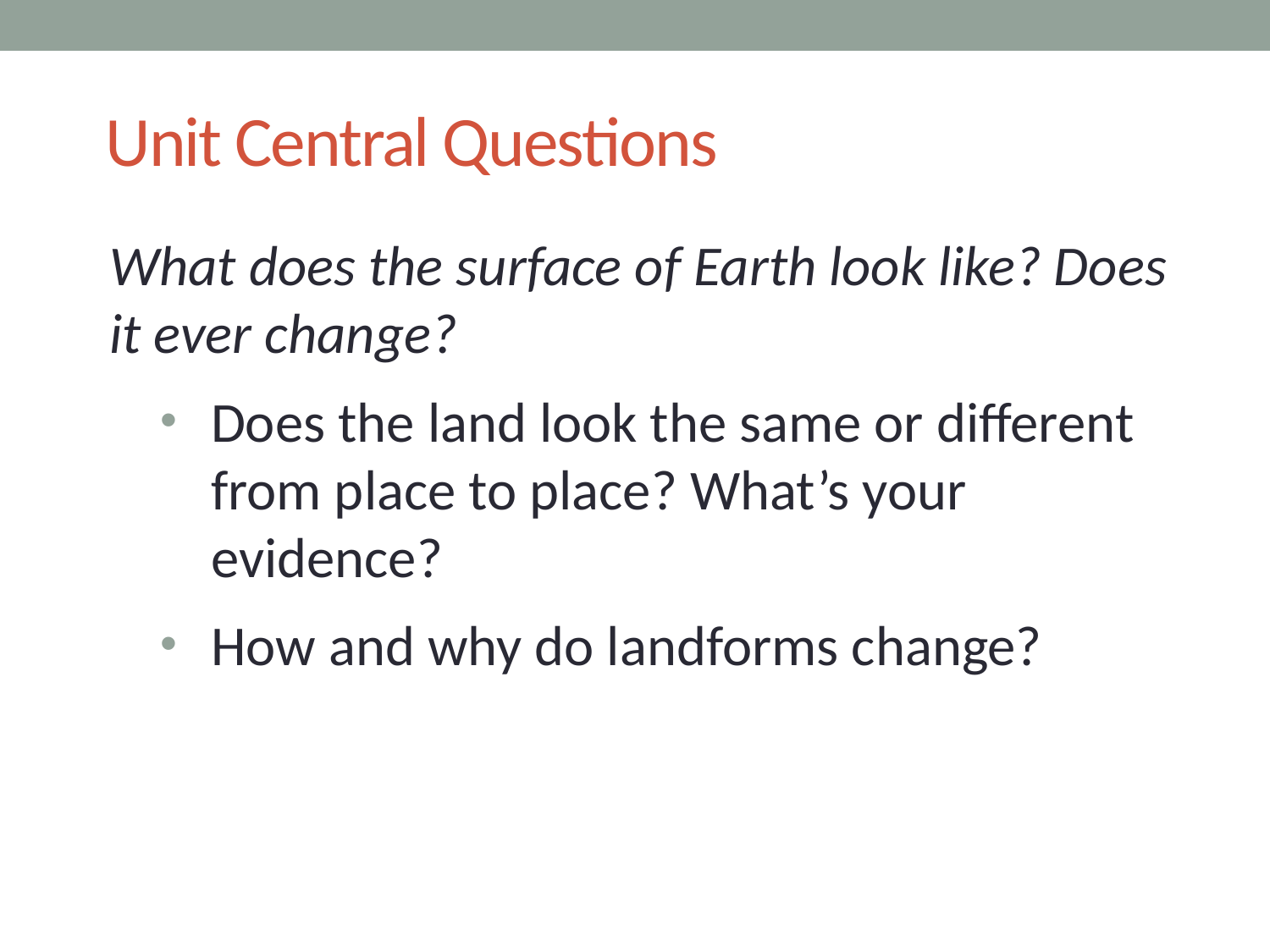

# Unit Central Questions
What does the surface of Earth look like? Does it ever change?
Does the land look the same or different from place to place? What’s your evidence?
How and why do landforms change?